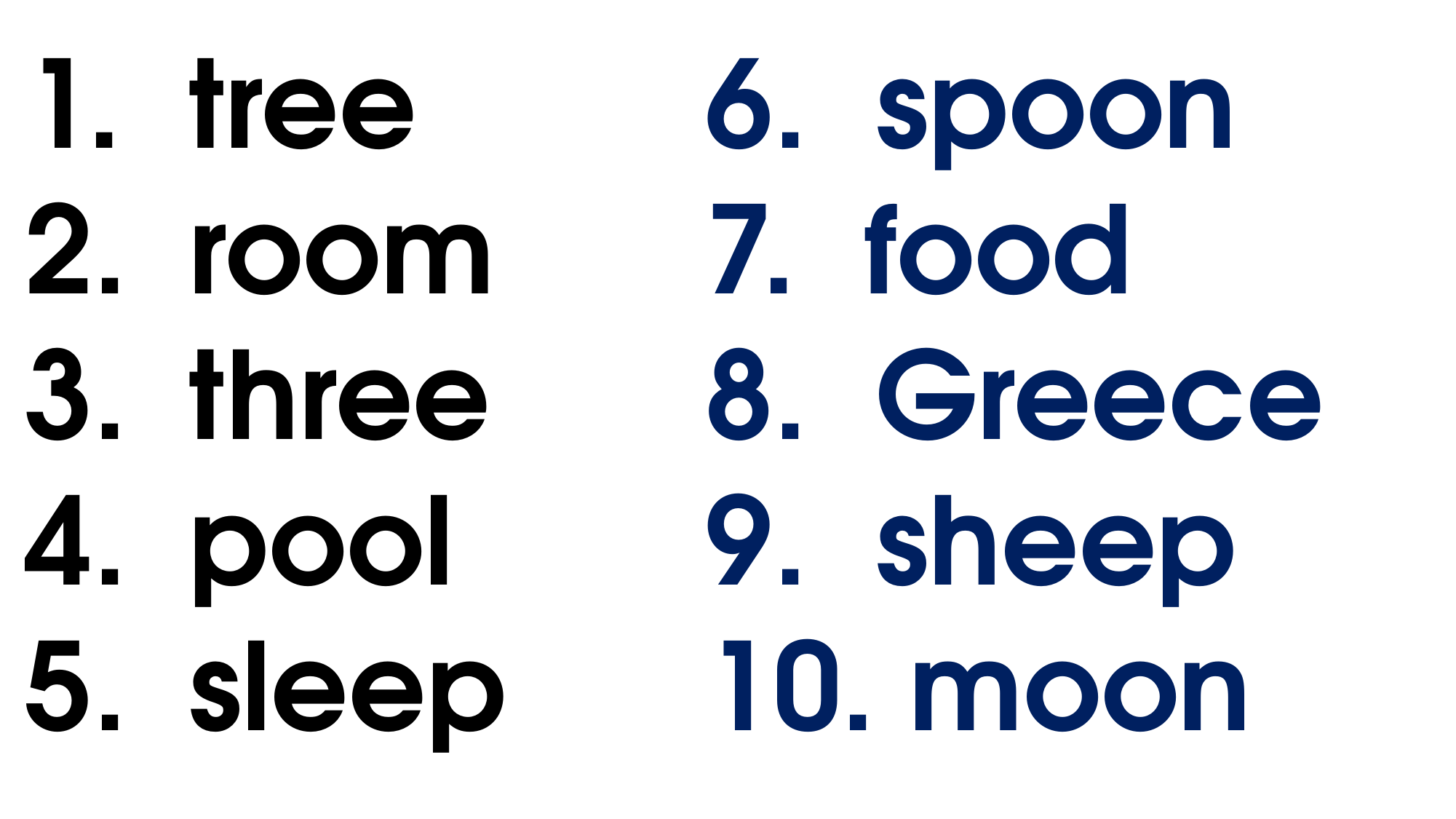

tree
room
three
pool
sleep
6.  spoon
7.  food
8.  Greece
9.  sheep
10. moon